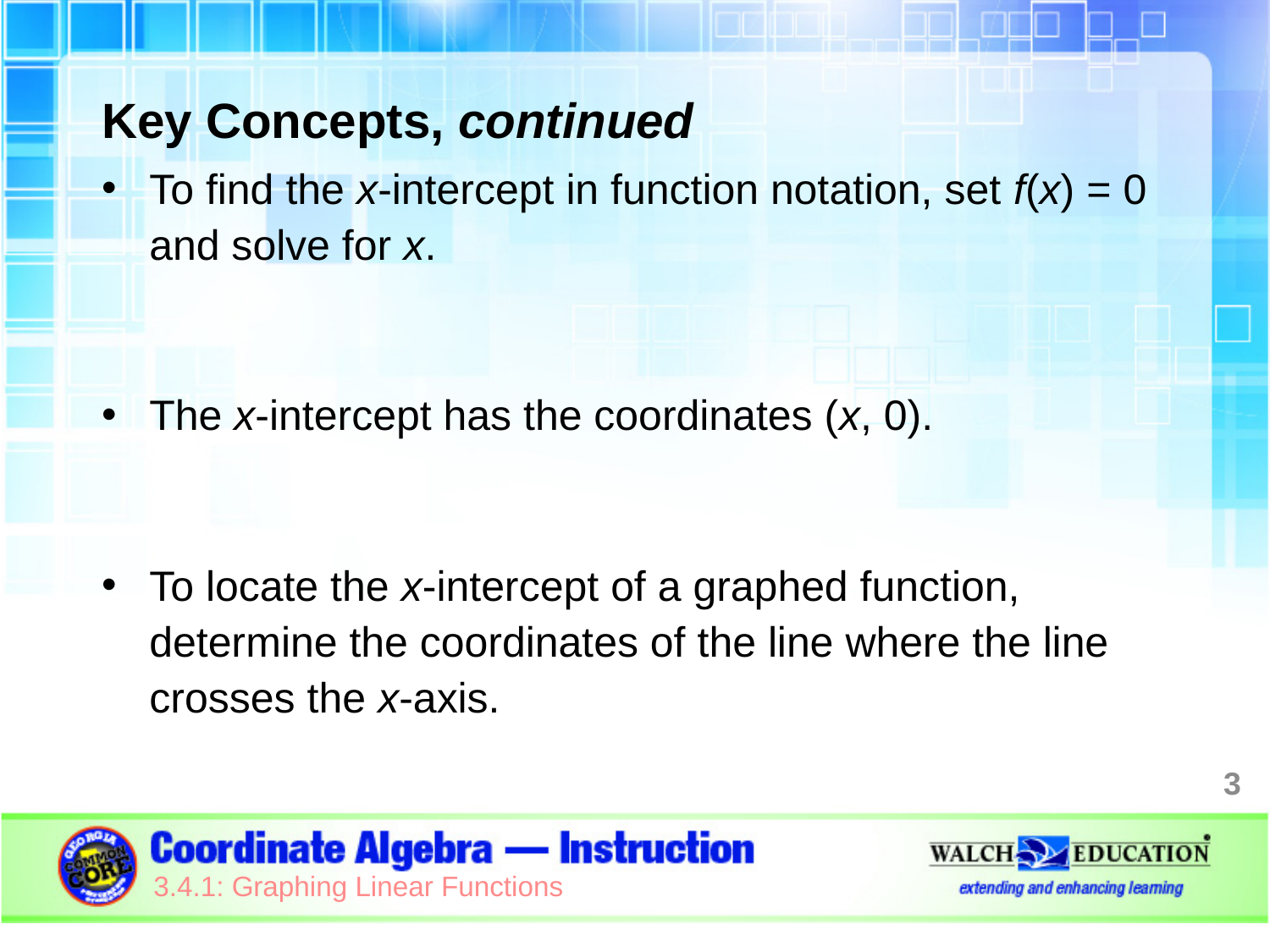

Key Concepts, continued
To find the x-intercept in function notation, set f(x) = 0 and solve for x.

The x-intercept has the coordinates (x, 0).

To locate the x-intercept of a graphed function, determine the coordinates of the line where the line crosses the x-axis.

3
3.4.1: Graphing Linear Functions